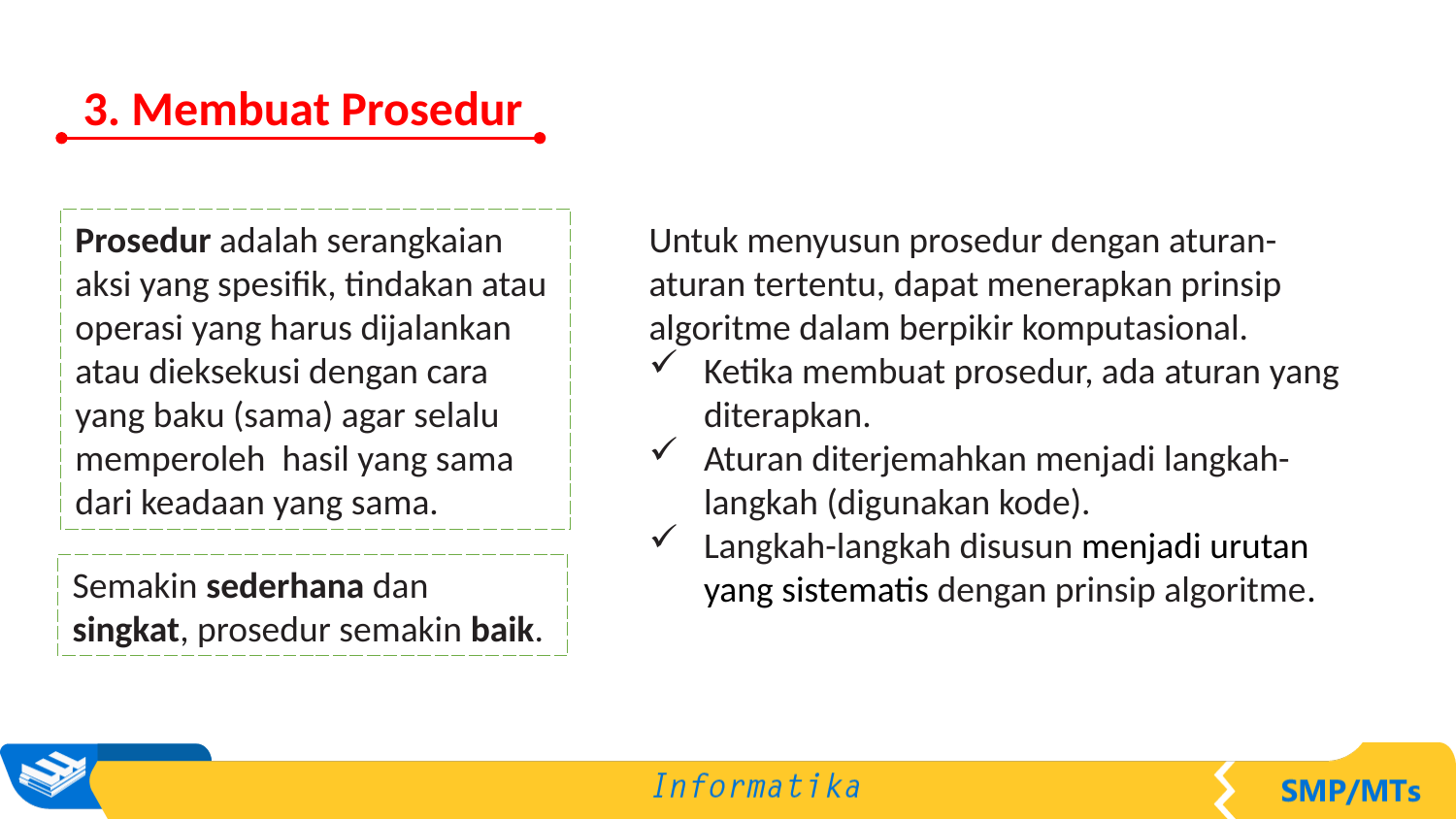

3. Membuat Prosedur
Prosedur adalah serangkaian aksi yang spesifik, tindakan atau operasi yang harus dijalankan atau dieksekusi dengan cara yang baku (sama) agar selalu memperoleh  hasil yang sama dari keadaan yang sama.
Untuk menyusun prosedur dengan aturan-aturan tertentu, dapat menerapkan prinsip algoritme dalam berpikir komputasional.
Ketika membuat prosedur, ada aturan yang diterapkan.
Aturan diterjemahkan menjadi langkah-langkah (digunakan kode).
Langkah-langkah disusun menjadi urutan yang sistematis dengan prinsip algoritme.
Semakin sederhana dan singkat, prosedur semakin baik.